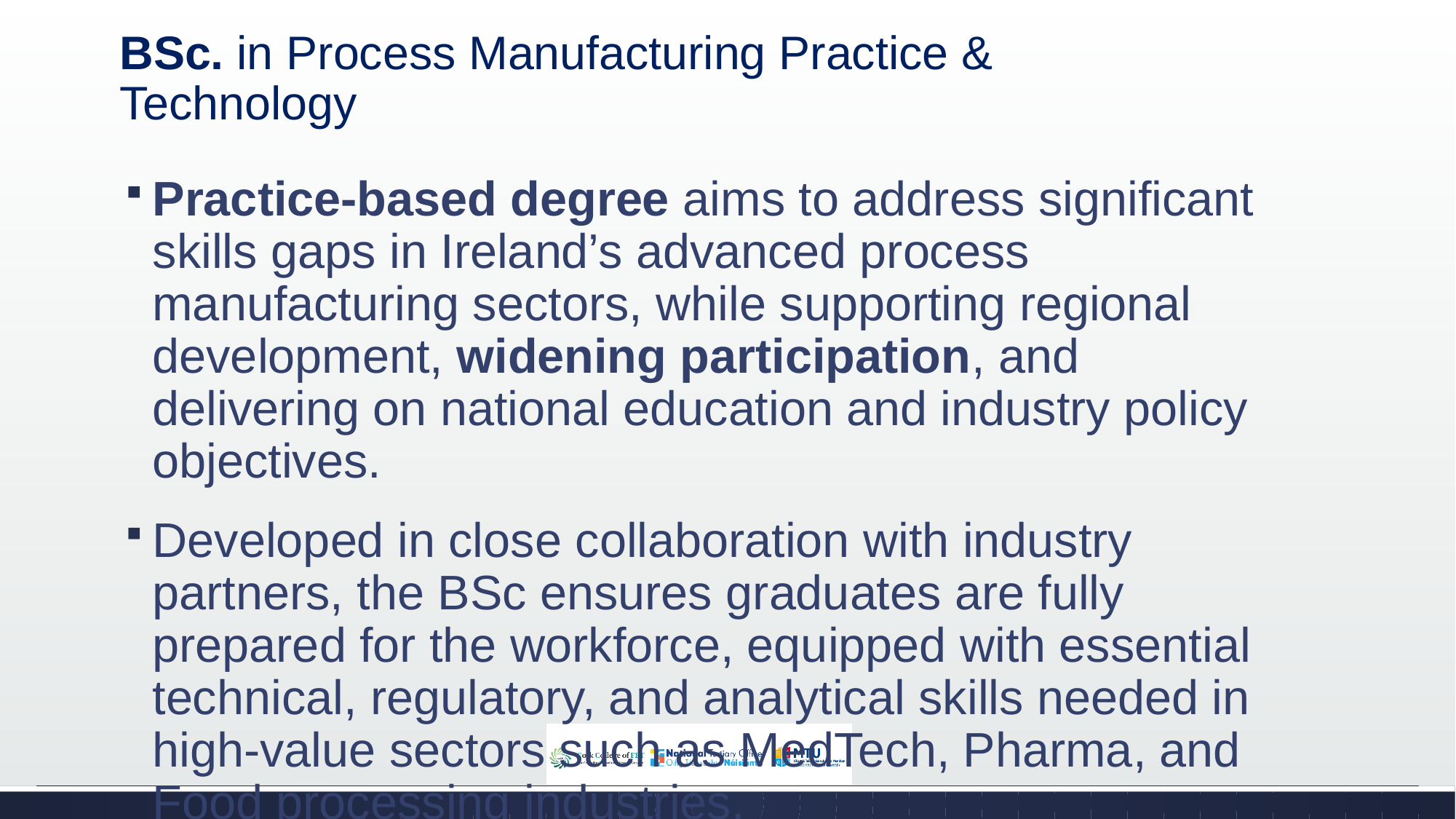

# BSc. in Process Manufacturing Practice & Technology
Practice-based degree aims to address significant skills gaps in Ireland’s advanced process manufacturing sectors, while supporting regional development, widening participation, and delivering on national education and industry policy objectives.
Developed in close collaboration with industry partners, the BSc ensures graduates are fully prepared for the workforce, equipped with essential technical, regulatory, and analytical skills needed in high-value sectors such as MedTech, Pharma, and Food processing industries.